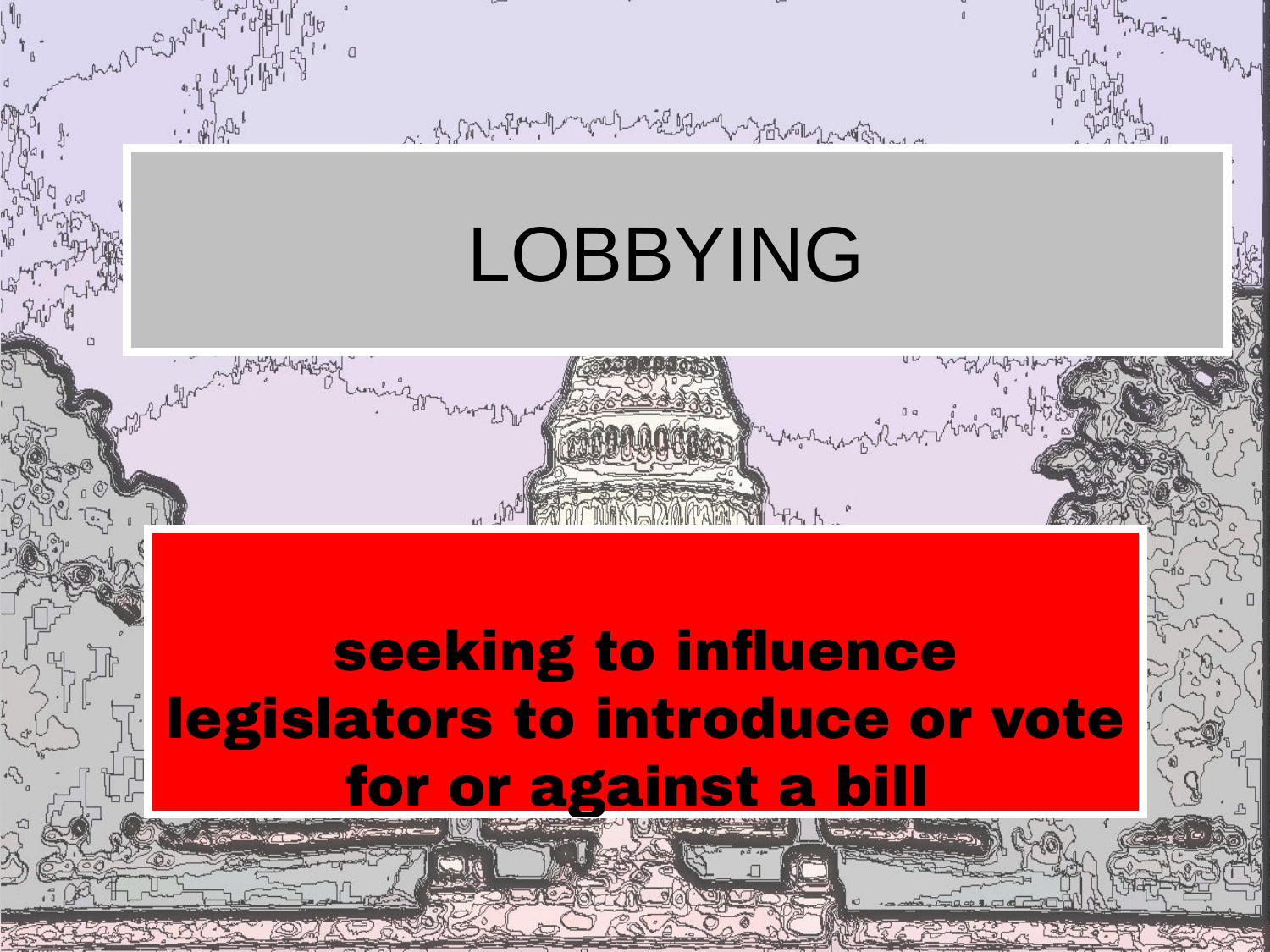

# LOBBYING

seeking to influence legislators to introduce or vote for or against a bill